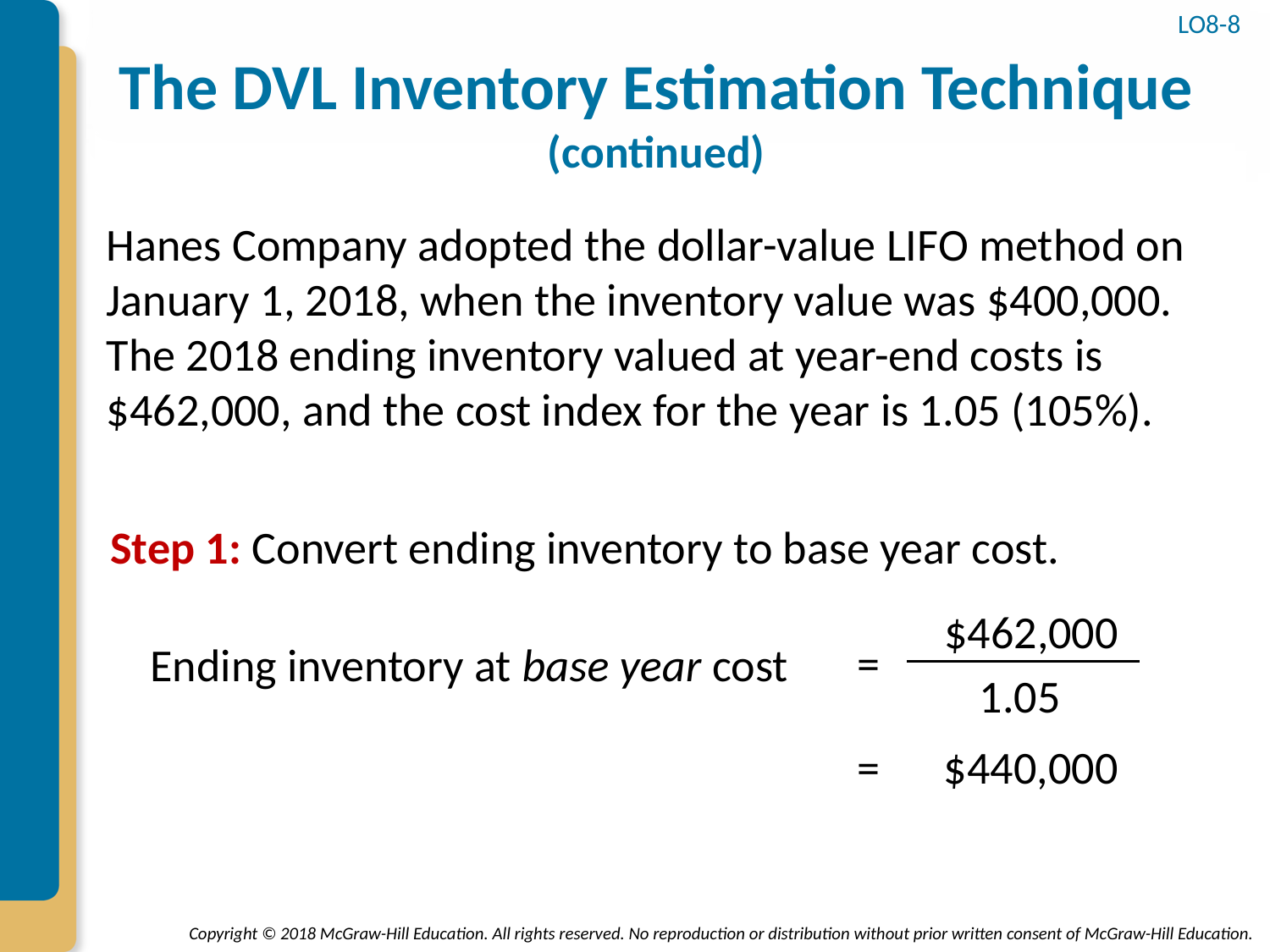

LO8-8
# The DVL Inventory Estimation Technique (continued)
Hanes Company adopted the dollar-value LIFO method on January 1, 2018, when the inventory value was $400,000. The 2018 ending inventory valued at year-end costs is $462,000, and the cost index for the year is 1.05 (105%).
Step 1: Convert ending inventory to base year cost.
$462,000
=
Ending inventory at base year cost
1.05
=
$440,000